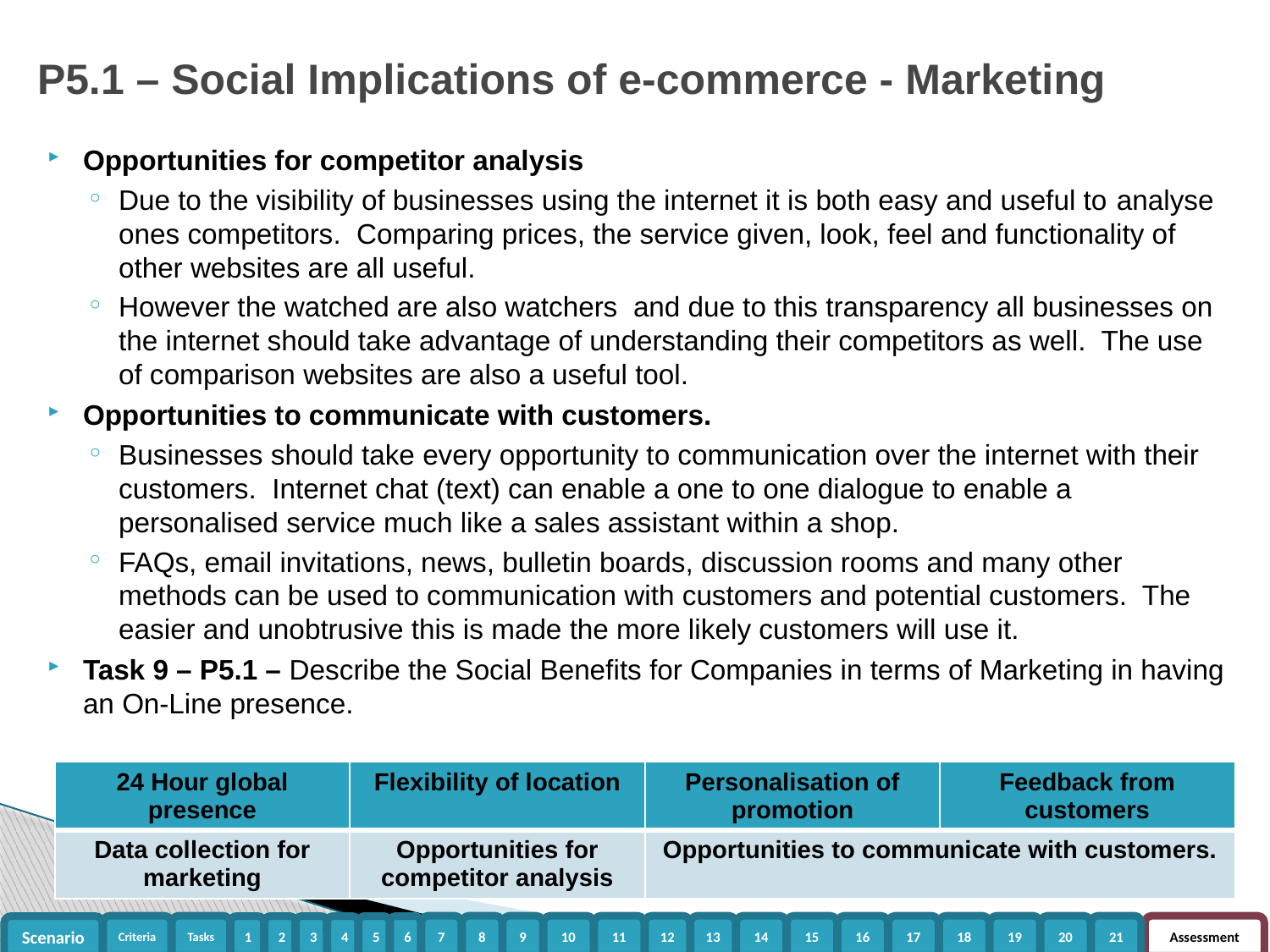

# P5.1 – Social Implications of e-commerce - Marketing
Opportunities for competitor analysis
Due to the visibility of businesses using the internet it is both easy and useful to analyse ones competitors.  Comparing prices, the service given, look, feel and functionality of other websites are all useful.
However the watched are also watchers  and due to this transparency all businesses on the internet should take advantage of understanding their competitors as well.  The use of comparison websites are also a useful tool.
Opportunities to communicate with customers.
Businesses should take every opportunity to communication over the internet with their customers.  Internet chat (text) can enable a one to one dialogue to enable a personalised service much like a sales assistant within a shop.
FAQs, email invitations, news, bulletin boards, discussion rooms and many other methods can be used to communication with customers and potential customers.  The easier and unobtrusive this is made the more likely customers will use it.
Task 9 – P5.1 – Describe the Social Benefits for Companies in terms of Marketing in having an On-Line presence.
| 24 Hour global presence | Flexibility of location | Personalisation of promotion | Feedback from customers |
| --- | --- | --- | --- |
| Data collection for marketing | Opportunities for competitor analysis | Opportunities to communicate with customers. |  |